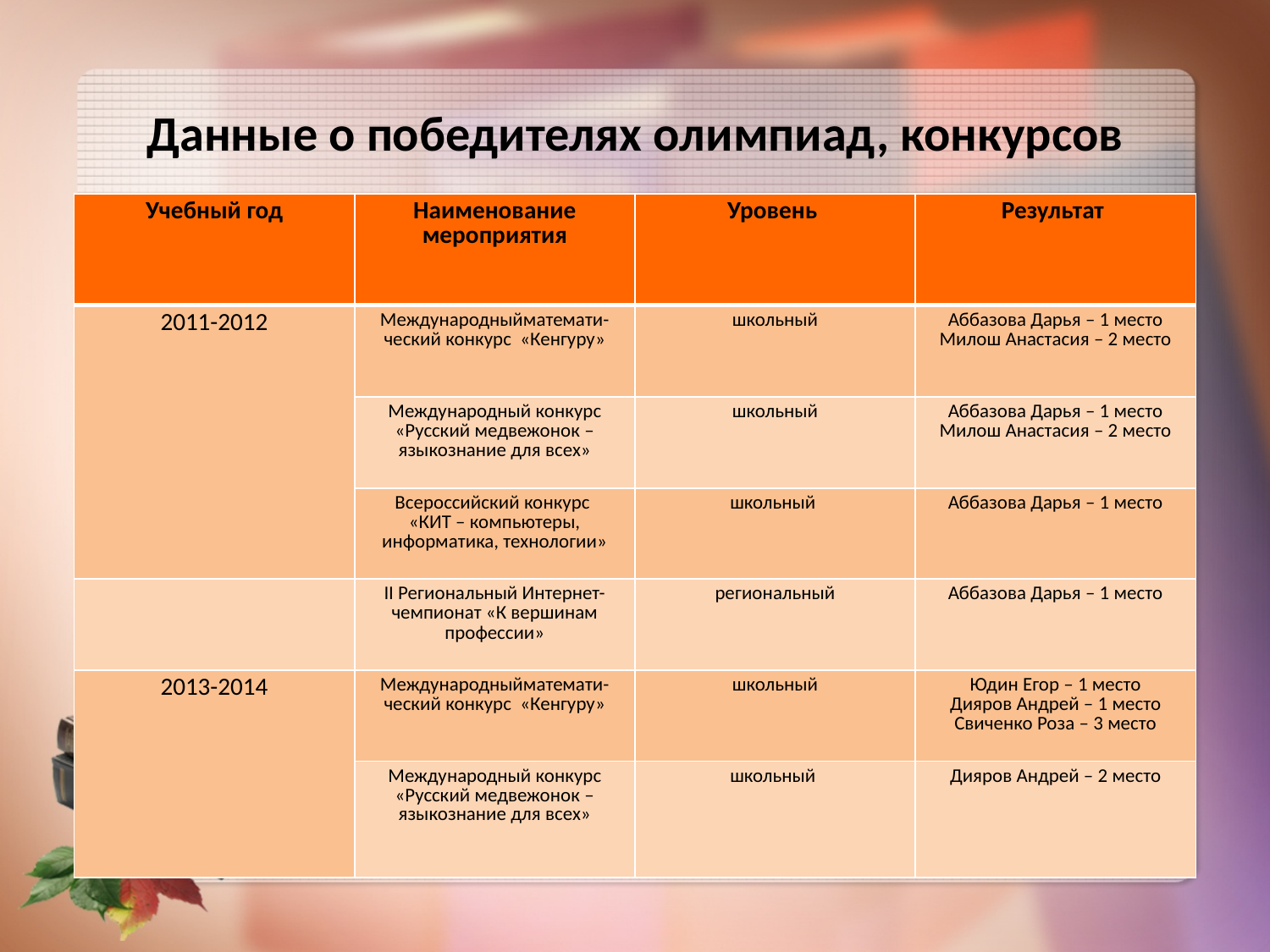

Данные о победителях олимпиад, конкурсов

| Учебный год | Наименование мероприятия | Уровень | Результат |
| --- | --- | --- | --- |
| 2011-2012 | Международныйматемати- ческий конкурс «Кенгуру» | школьный | Аббазова Дарья – 1 место Милош Анастасия – 2 место |
|  | Международный конкурс «Русский медвежонок – языкознание для всех» | школьный | Аббазова Дарья – 1 место Милош Анастасия – 2 место |
|  | Всероссийский конкурс «КИТ – компьютеры, информатика, технологии» | школьный | Аббазова Дарья – 1 место |
|  | II Региональный Интернет-чемпионат «К вершинам профессии» | региональный | Аббазова Дарья – 1 место |
| 2013-2014 | Международныйматемати- ческий конкурс «Кенгуру» | школьный | Юдин Егор – 1 место Дияров Андрей – 1 место Свиченко Роза – 3 место |
|  | Международный конкурс «Русский медвежонок – языкознание для всех» | школьный | Дияров Андрей – 2 место |